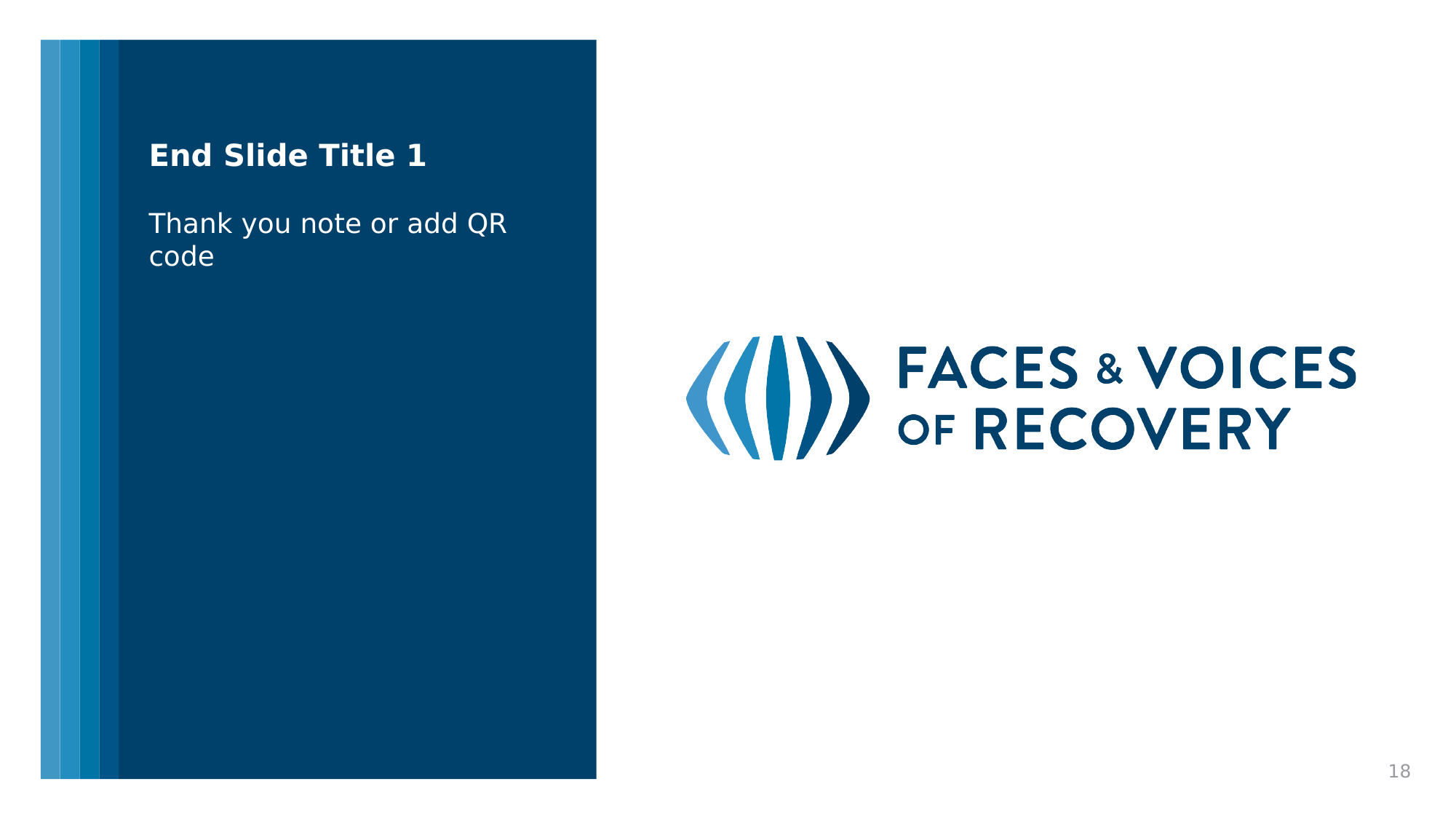

# End Slide Title 1
Thank you note or add QR code
18